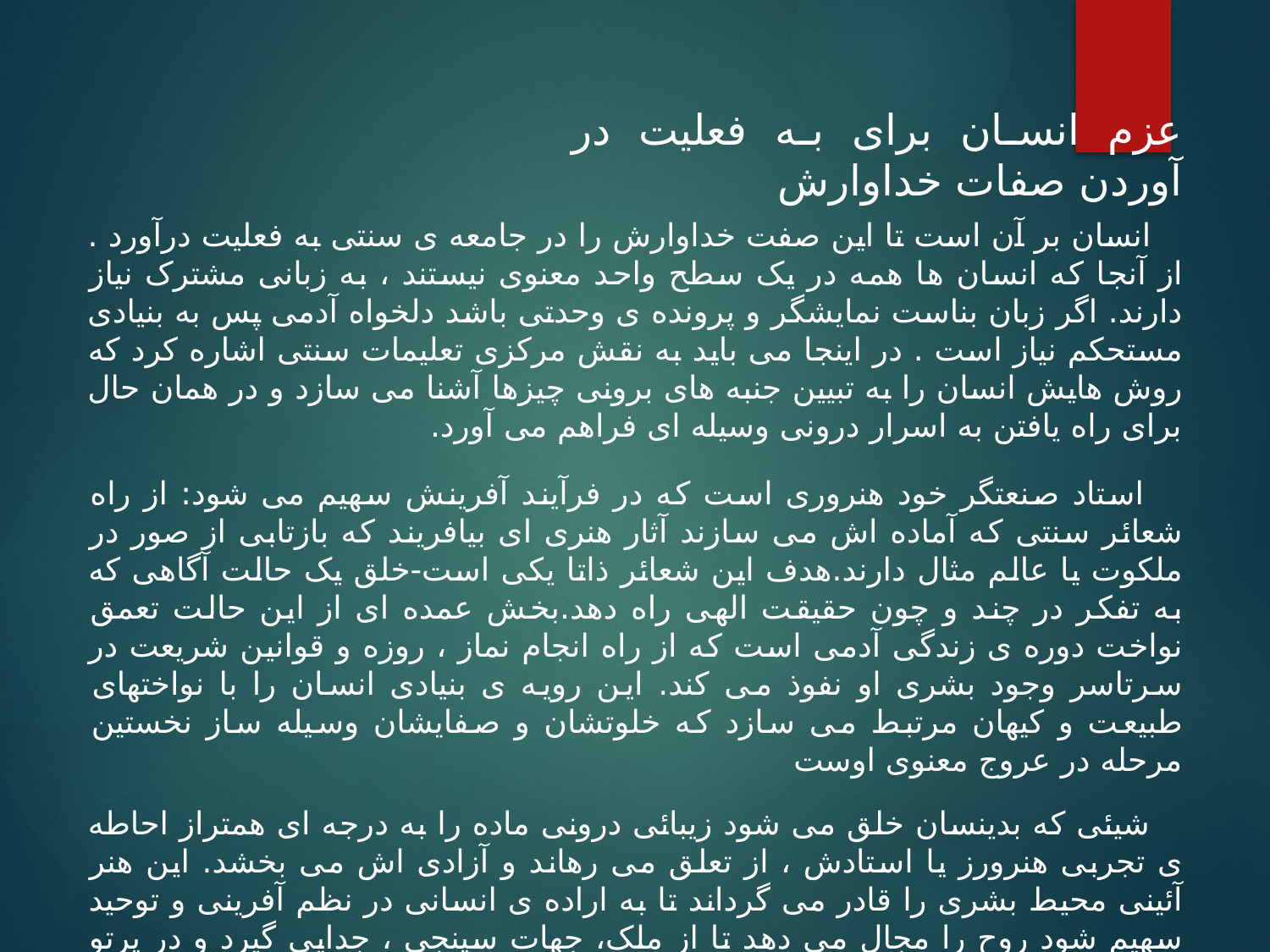

عزم انسان برای به فعلیت در آوردن صفات خداوارش
   انسان بر آن است تا این صفت خداوارش را در جامعه ی سنتی به فعلیت درآورد . از آنجا که انسان ها همه در یک سطح واحد معنوی نیستند ، به زبانی مشترک نیاز دارند. اگر زبان بناست نمایشگر و پرونده ی وحدتی باشد دلخواه آدمی پس به بنیادی مستحکم نیاز است . در اینجا می باید به نقش مرکزی تعلیمات سنتی اشاره کرد که روش هایش انسان را به تبیین جنبه های برونی چیزها آشنا می سازد و در همان حال برای راه یافتن به اسرار درونی وسیله ای فراهم می آورد.

   استاد صنعتگر خود هنروری است که در فرآیند آفرینش سهیم می شود: از راه شعائر سنتی که آماده اش می سازند آثار هنری ای بیافریند که بازتابی از صور در ملکوت یا عالم مثال دارند.هدف این شعائر ذاتا یکی است-خلق یک حالت آگاهی که به تفکر در چند و چون حقیقت الهی راه دهد.بخش عمده ای از این حالت تعمق نواخت دوره ی زندگی آدمی است که از راه انجام نماز ، روزه و قوانین شریعت در سرتاسر وجود بشری او نفوذ می کند. این رویه ی بنیادی انسان را با نواختهای طبیعت و کیهان مرتبط می سازد که خلوتشان و صفایشان وسیله ساز نخستین مرحله در عروج معنوی اوست

   شیئی که بدینسان خلق می شود زیبائی درونی ماده را به درجه ای همتراز احاطه ی تجربی هنرورز یا استادش ، از تعلق می رهاند و آزادی اش می بخشد. این هنر آئینی محیط بشری را قادر می گرداند تا به اراده ی انسانی در نظم آفرینی و توحید سهیم شود روح را مجال می دهد تا از ملک، جهات سپنجی ، جدایی گیرد و در پرتو لطف و صفای آنچه خلق شده است ورای زمان رود و سوی لایتناهی عروج کند.